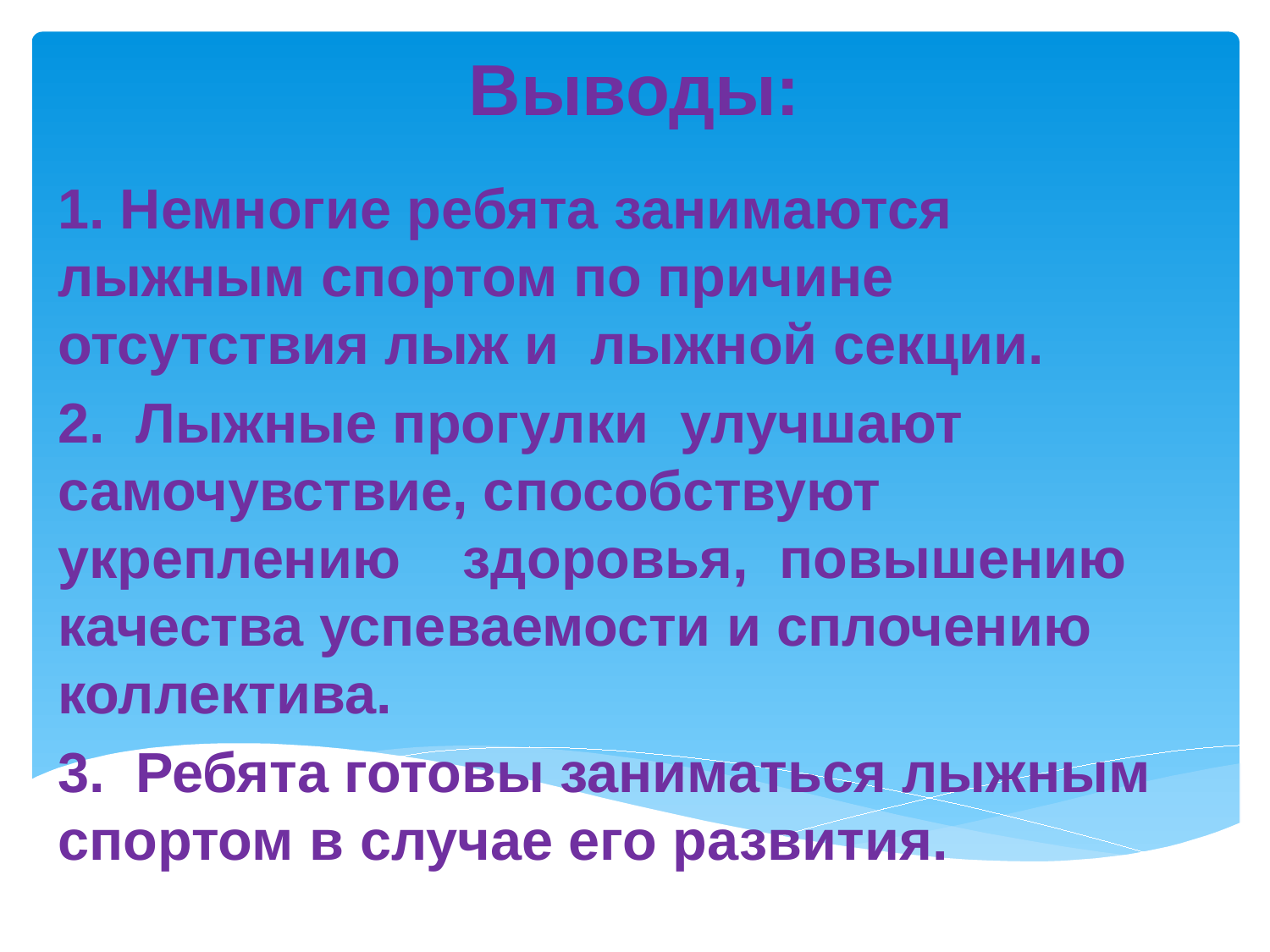

# Выводы:
1. Немногие ребята занимаются лыжным спортом по причине отсутствия лыж и  лыжной секции.
2.  Лыжные прогулки  улучшают самочувствие, способствуют  укреплению    здоровья,  повышению качества успеваемости и сплочению коллектива.
3.  Ребята готовы заниматься лыжным спортом в случае его развития.